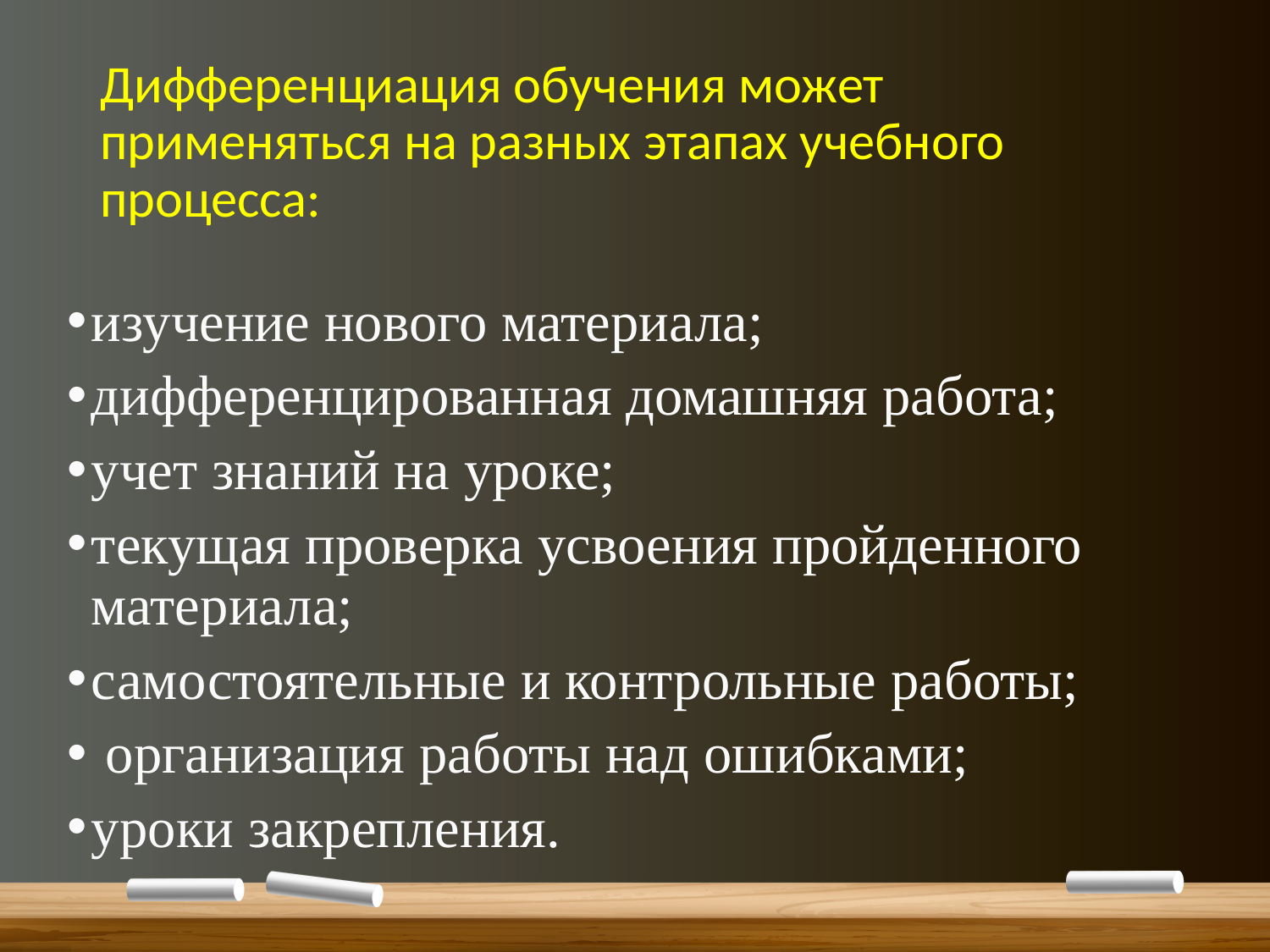

# Дифференциация обучения может применяться на разных этапах учебного процесса:
изучение нового материала;
дифференцированная домашняя работа;
учет знаний на уроке;
текущая проверка усвоения пройденного материала;
самостоятельные и контрольные работы;
 организация работы над ошибками;
уроки закрепления.